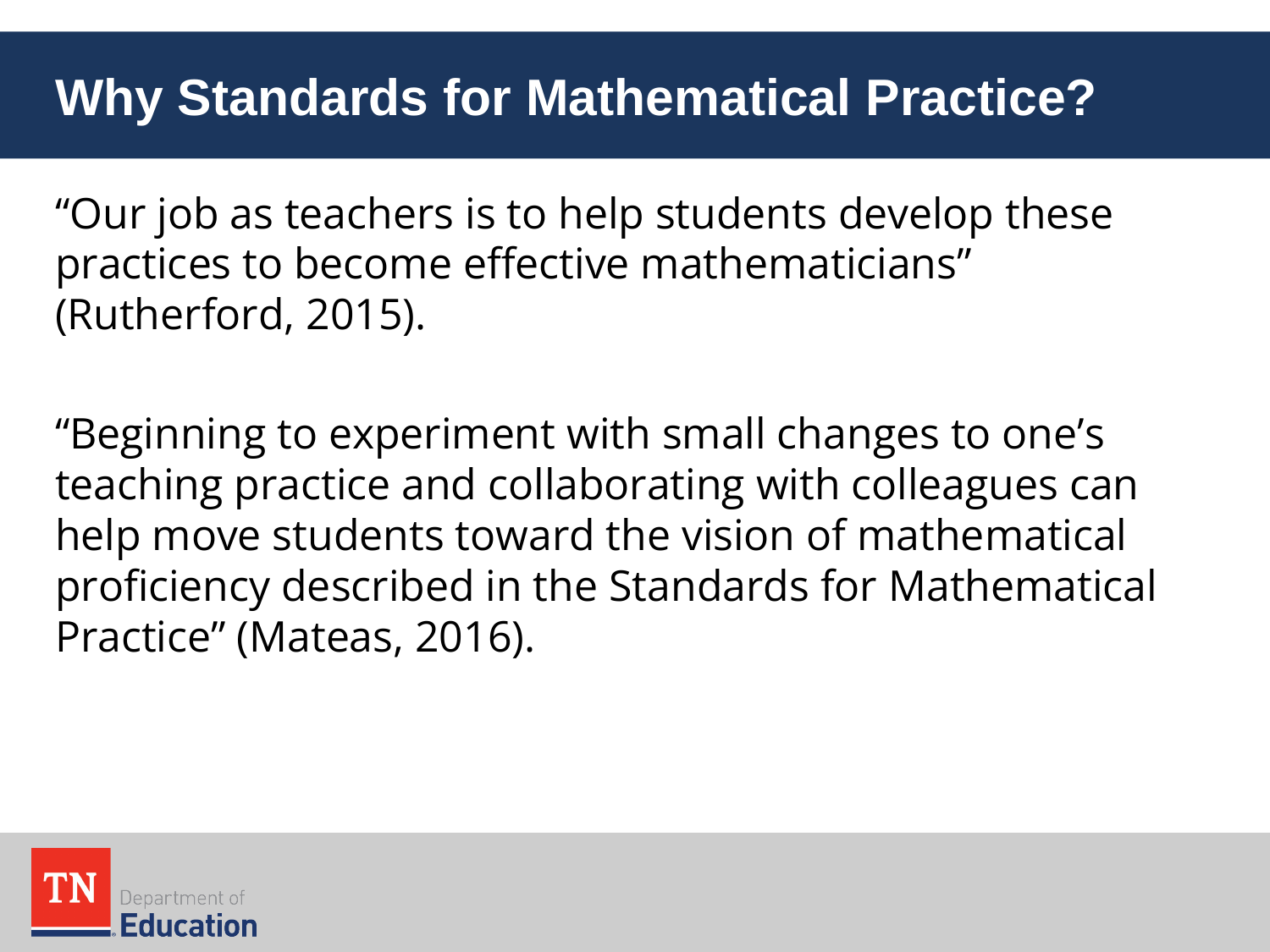

# Why Standards for Mathematical Practice?
“Our job as teachers is to help students develop these practices to become effective mathematicians” (Rutherford, 2015).

“Beginning to experiment with small changes to one’s teaching practice and collaborating with colleagues can help move students toward the vision of mathematical proficiency described in the Standards for Mathematical Practice” (Mateas, 2016).